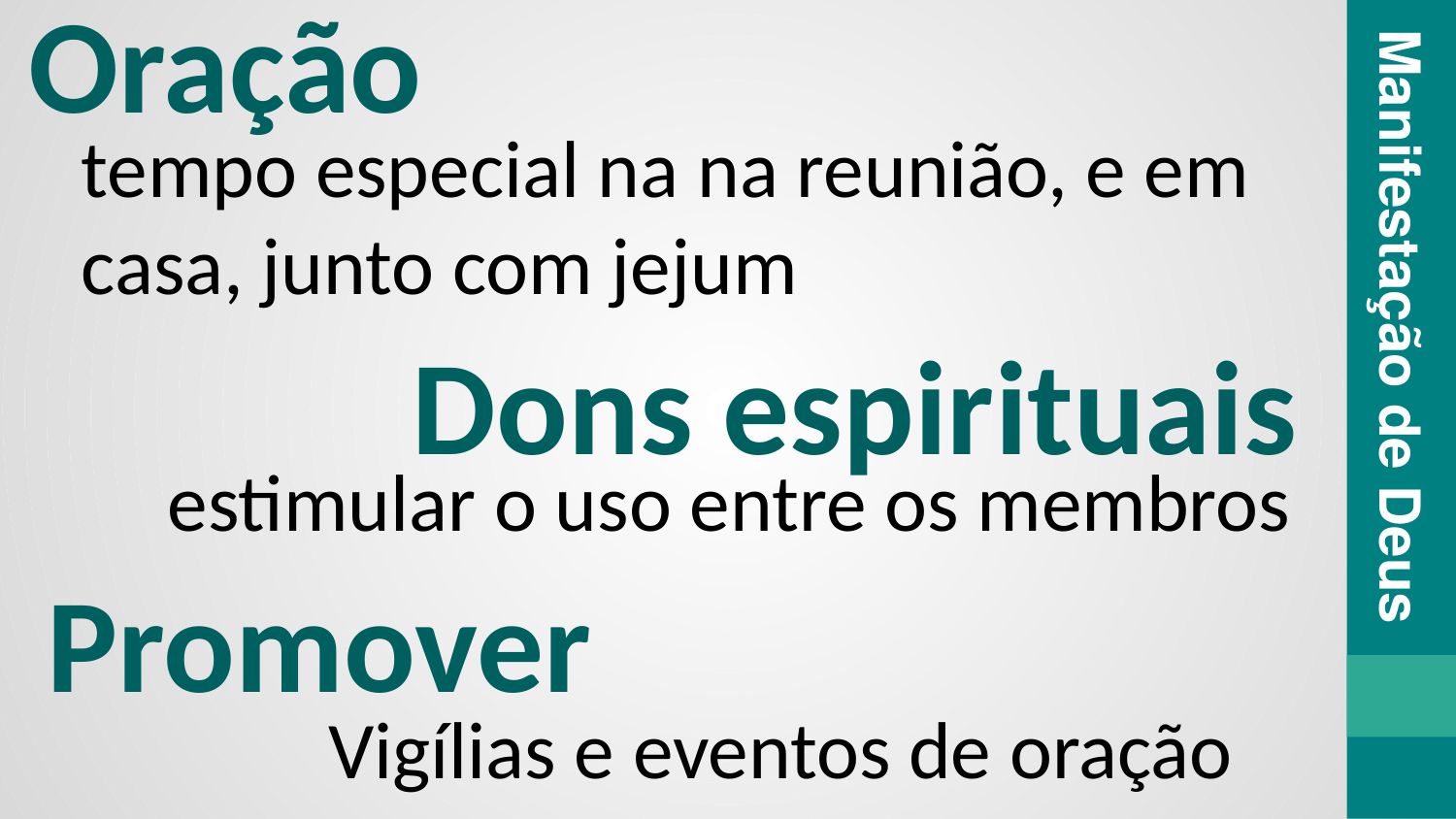

Oração
tempo especial na na reunião, e em casa, junto com jejum
Manifestação de Deus
Dons espirituais
estimular o uso entre os membros
Promover
Vigílias e eventos de oração